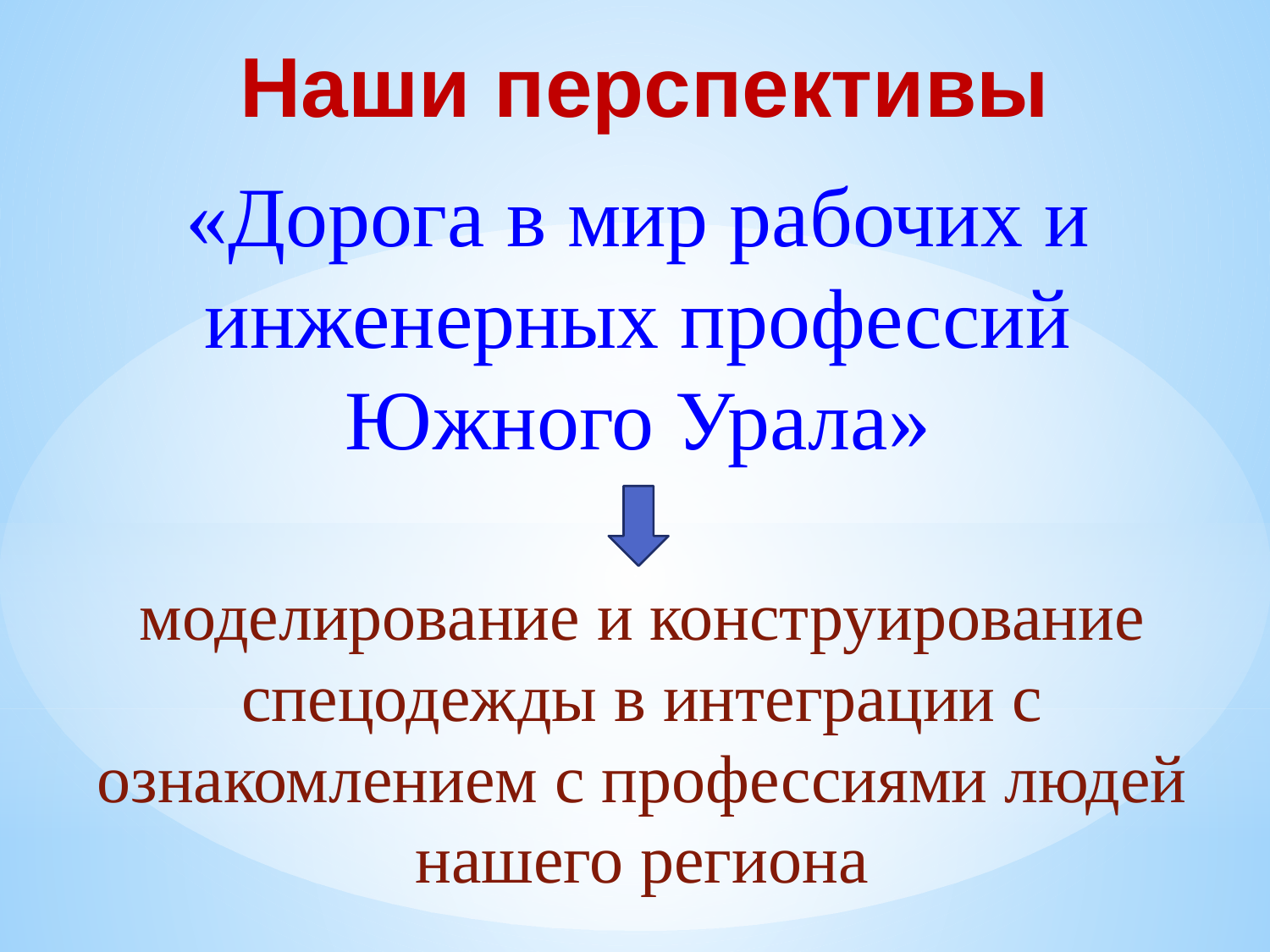

# Наши перспективы
«Дорога в мир рабочих и инженерных профессий Южного Урала»

моделирование и конструирование спецодежды в интеграции с ознакомлением с профессиями людей нашего региона